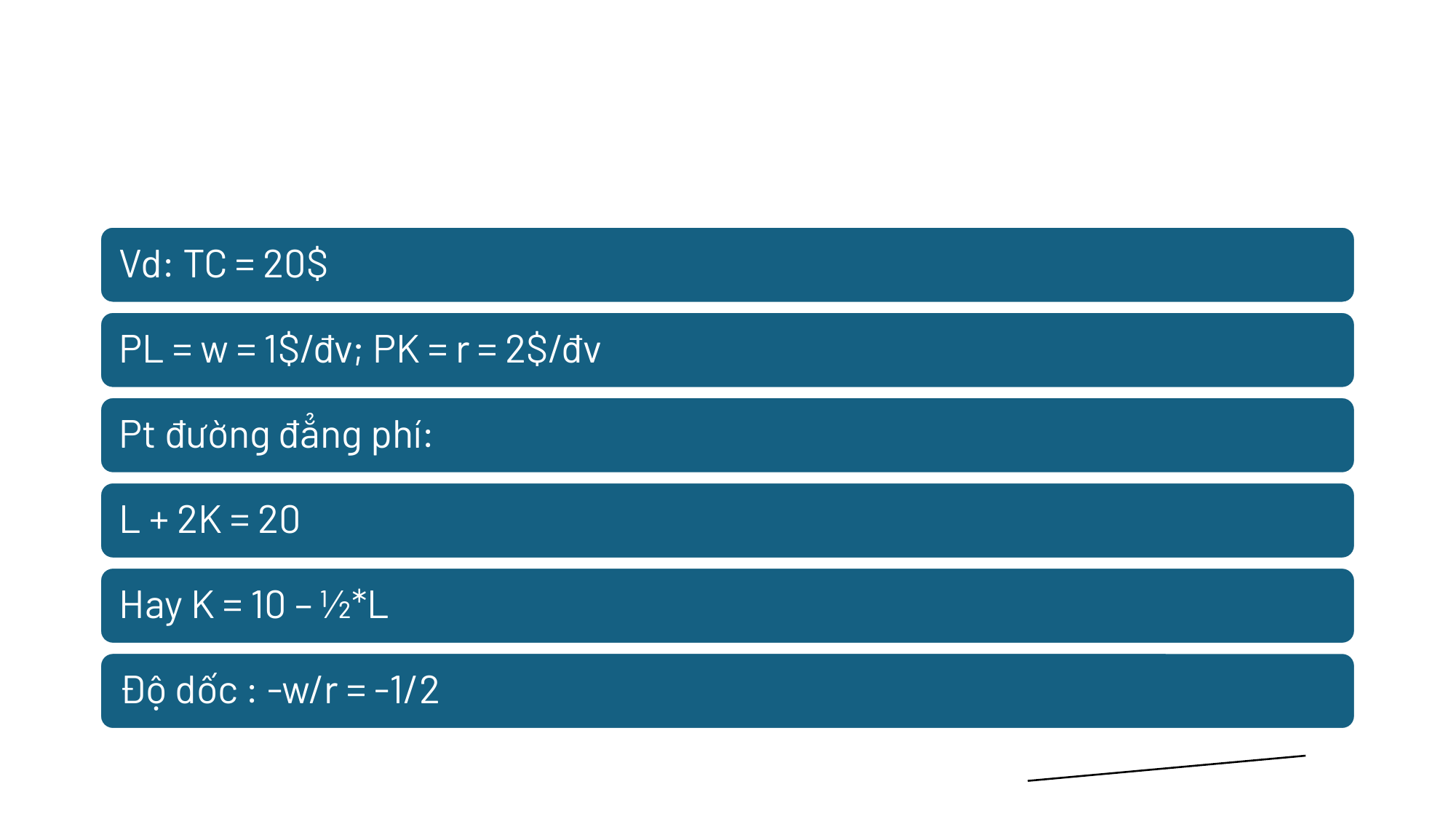

#
Vd: TC = 20$
PL = w = 1$/đv; PK = r = 2$/đv
Pt đường đẳng phí:
L + 2K = 20
Hay K = 10 – ½*L
Độ dốc : -w/r = -1/2